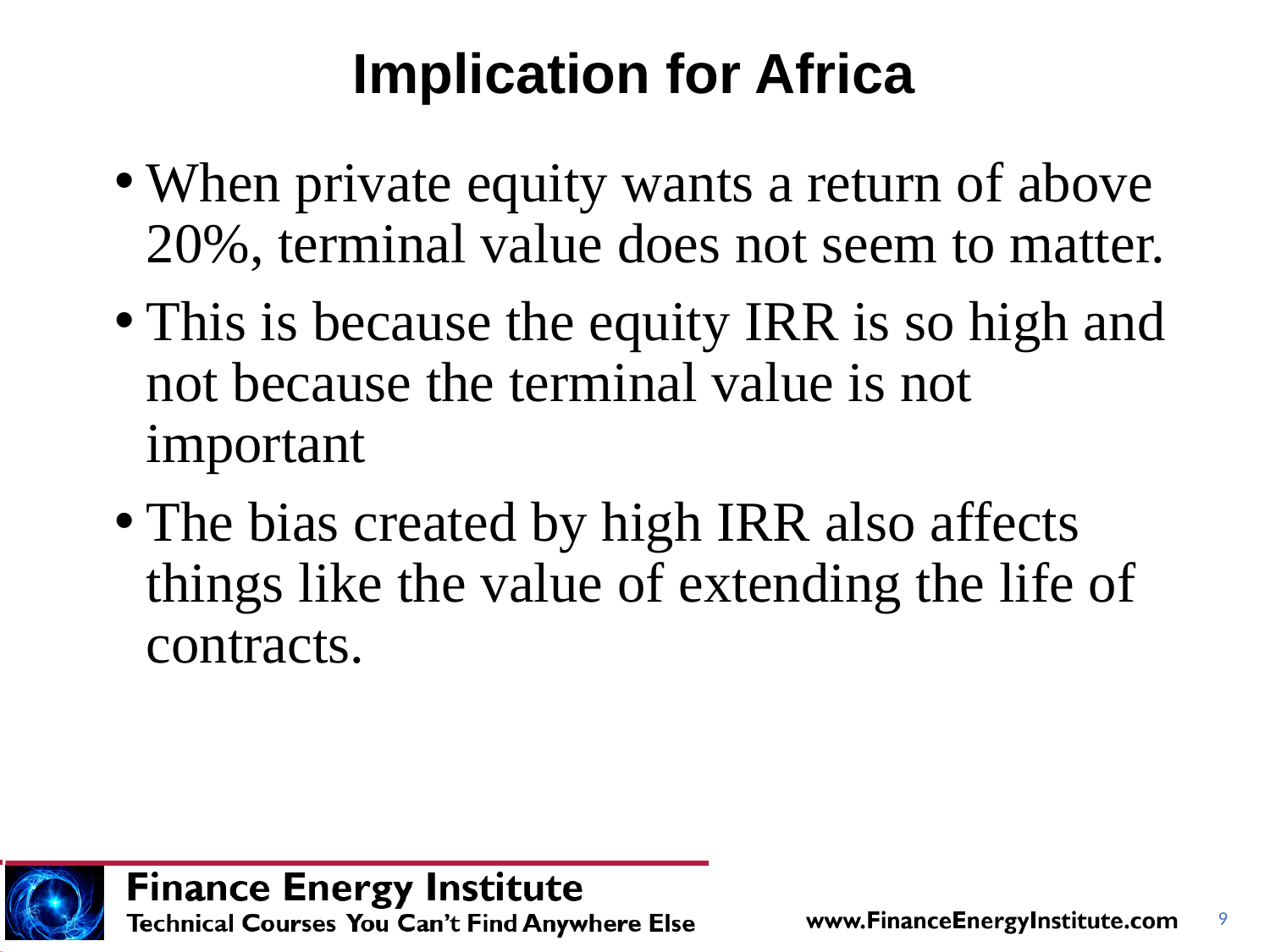

# Implication for Africa
When private equity wants a return of above 20%, terminal value does not seem to matter.
This is because the equity IRR is so high and not because the terminal value is not important
The bias created by high IRR also affects things like the value of extending the life of contracts.
9